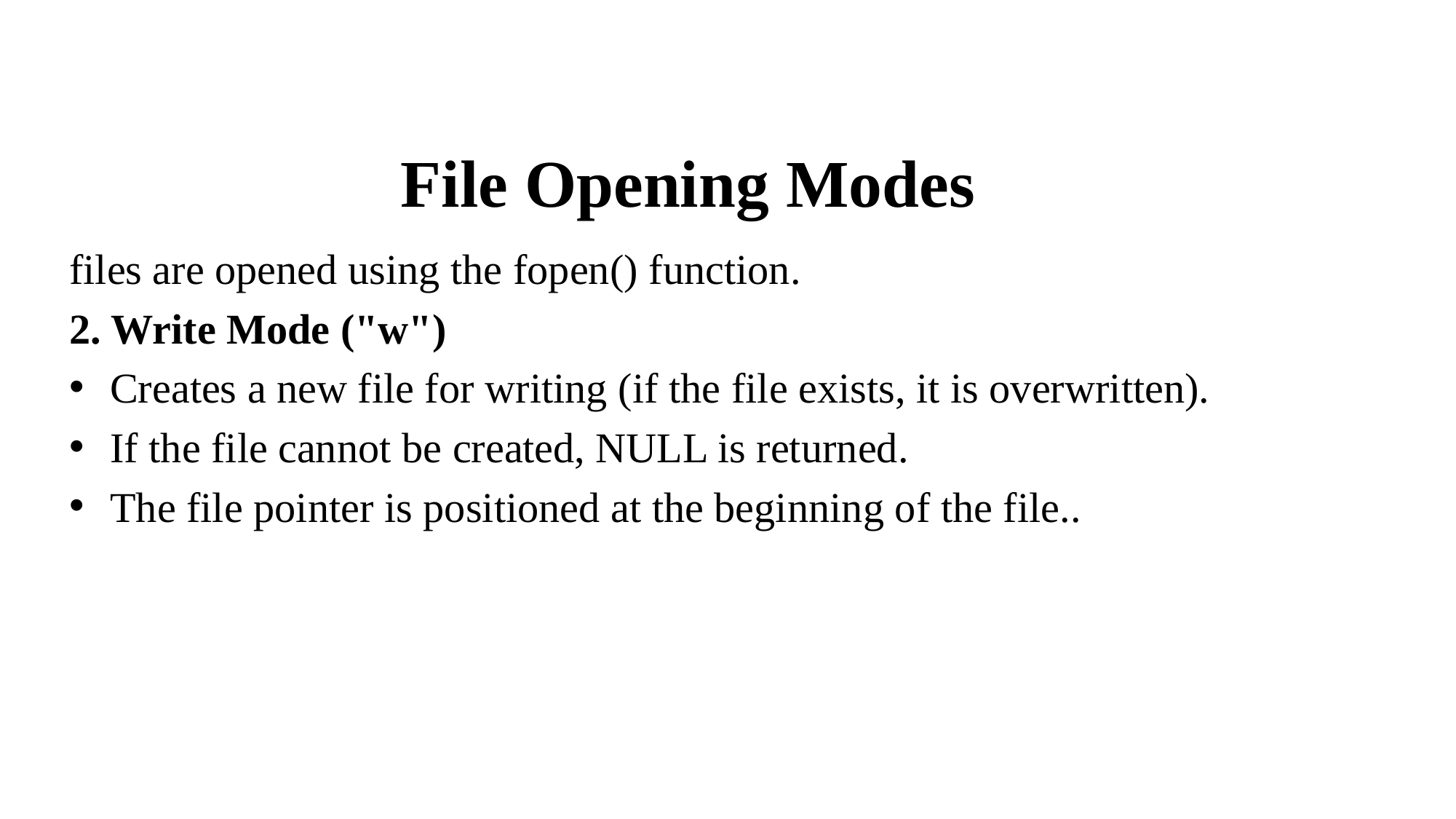

# File Opening Modes
files are opened using the fopen() function.
2. Write Mode ("w")
Creates a new file for writing (if the file exists, it is overwritten).
If the file cannot be created, NULL is returned.
The file pointer is positioned at the beginning of the file..